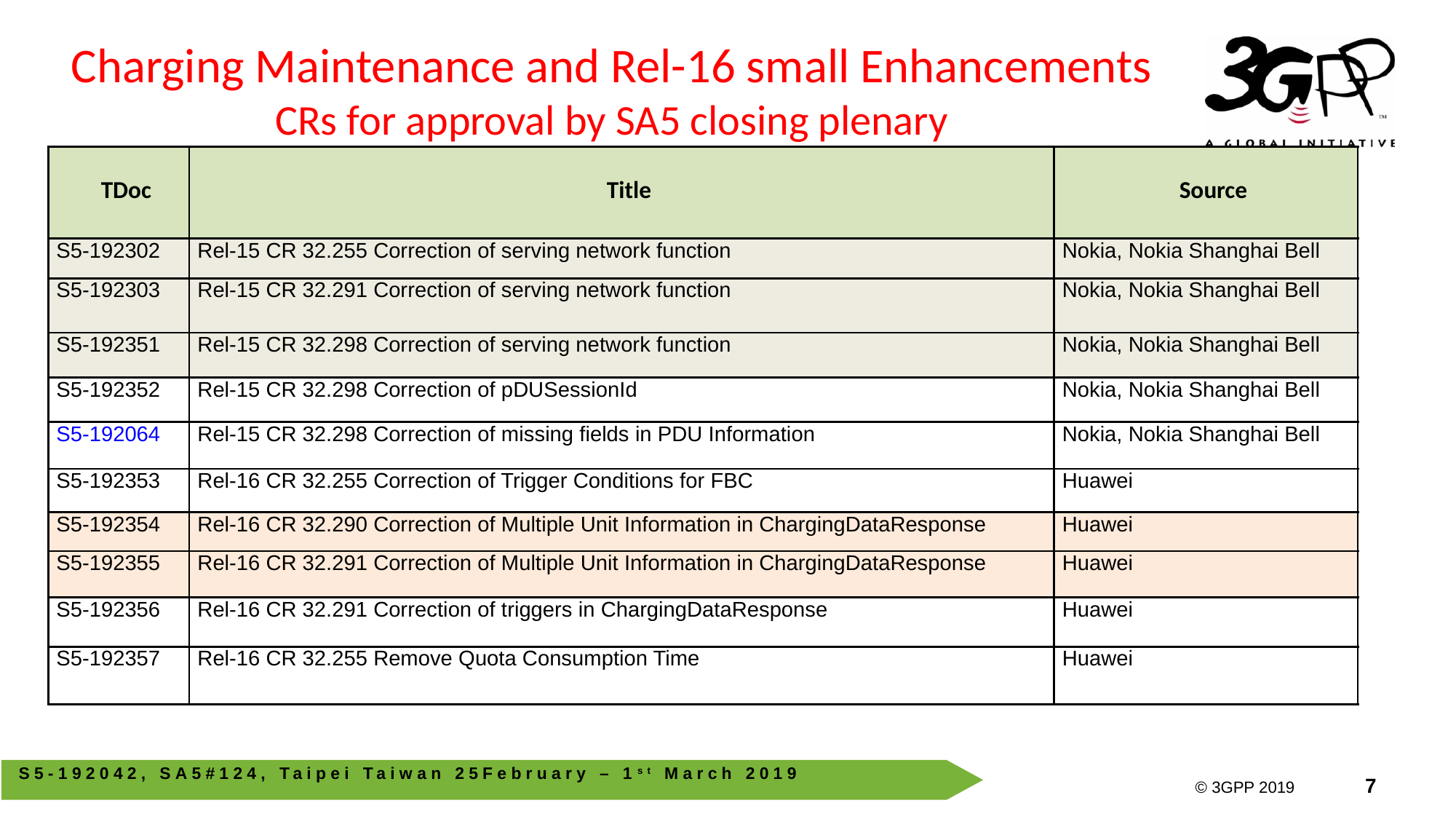

Charging Maintenance and Rel-16 small Enhancements CRs for approval by SA5 closing plenary
| TDoc | Title | Source |
| --- | --- | --- |
| S5-192302 | Rel-15 CR 32.255 Correction of serving network function | Nokia, Nokia Shanghai Bell |
| S5-192303 | Rel-15 CR 32.291 Correction of serving network function | Nokia, Nokia Shanghai Bell |
| S5-192351 | Rel-15 CR 32.298 Correction of serving network function | Nokia, Nokia Shanghai Bell |
| S5-192352 | Rel-15 CR 32.298 Correction of pDUSessionId | Nokia, Nokia Shanghai Bell |
| S5-192064 | Rel-15 CR 32.298 Correction of missing fields in PDU Information | Nokia, Nokia Shanghai Bell |
| S5-192353 | Rel-16 CR 32.255 Correction of Trigger Conditions for FBC | Huawei |
| S5-192354 | Rel-16 CR 32.290 Correction of Multiple Unit Information in ChargingDataResponse | Huawei |
| S5-192355 | Rel-16 CR 32.291 Correction of Multiple Unit Information in ChargingDataResponse | Huawei |
| S5-192356 | Rel-16 CR 32.291 Correction of triggers in ChargingDataResponse | Huawei |
| S5-192357 | Rel-16 CR 32.255 Remove Quota Consumption Time | Huawei |